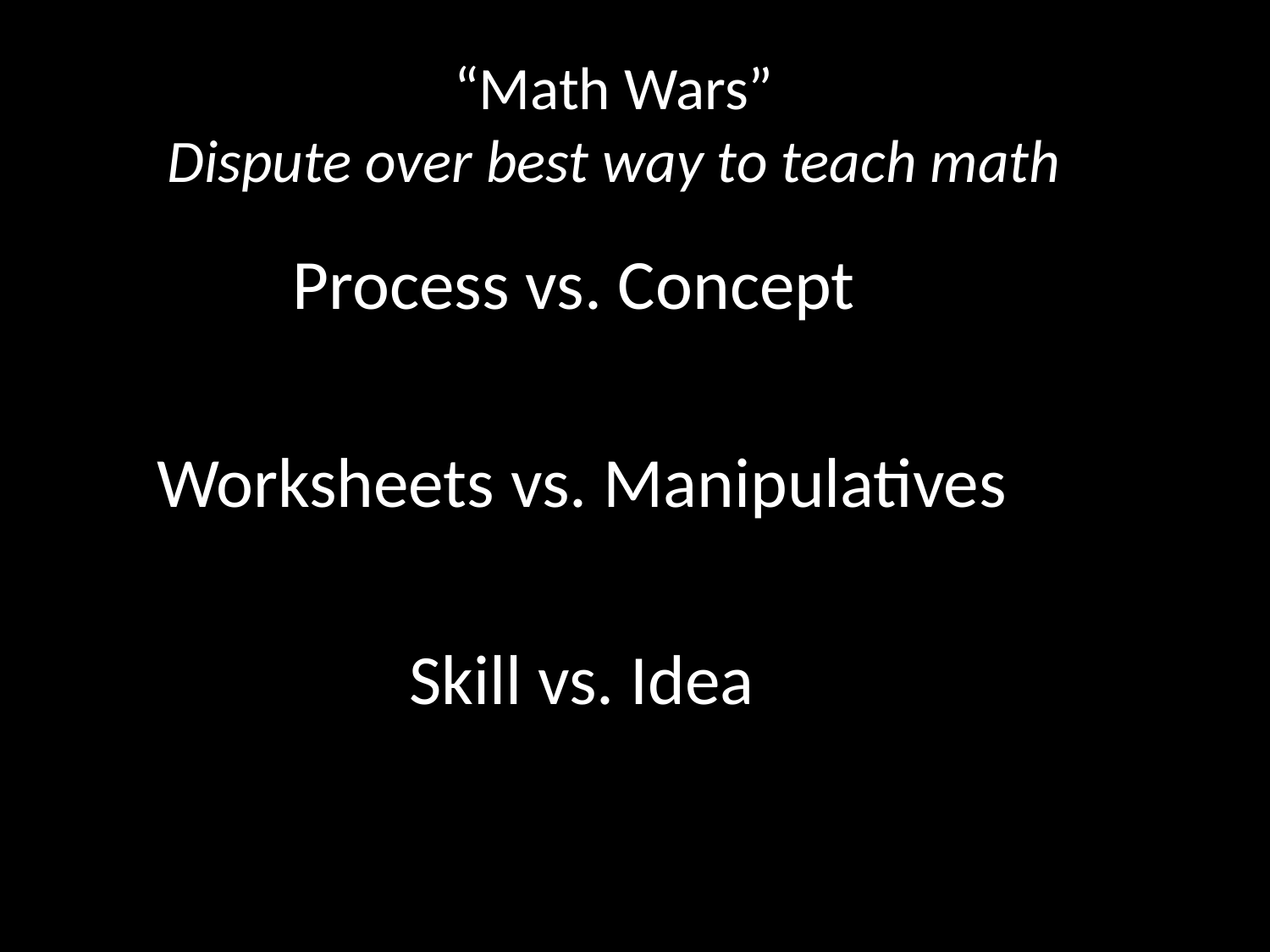

# “Math Wars” Dispute over best way to teach math
Process vs. Concept

Worksheets vs. Manipulatives

Skill vs. Idea